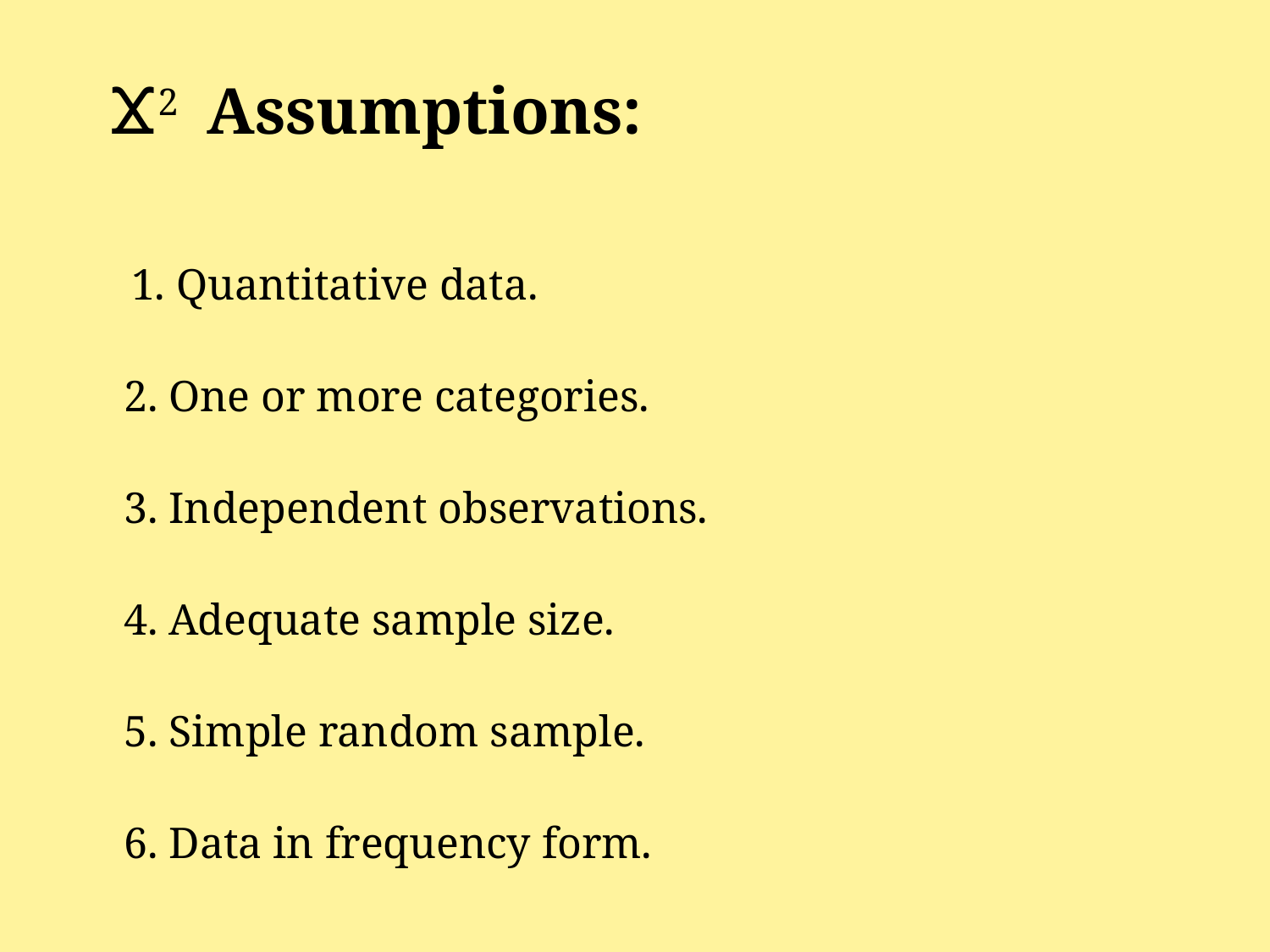

# Ϫ2   Assumptions:
     1. Quantitative data.
2. One or more categories.
3. Independent observations.
4. Adequate sample size.
5. Simple random sample.
6. Data in frequency form.